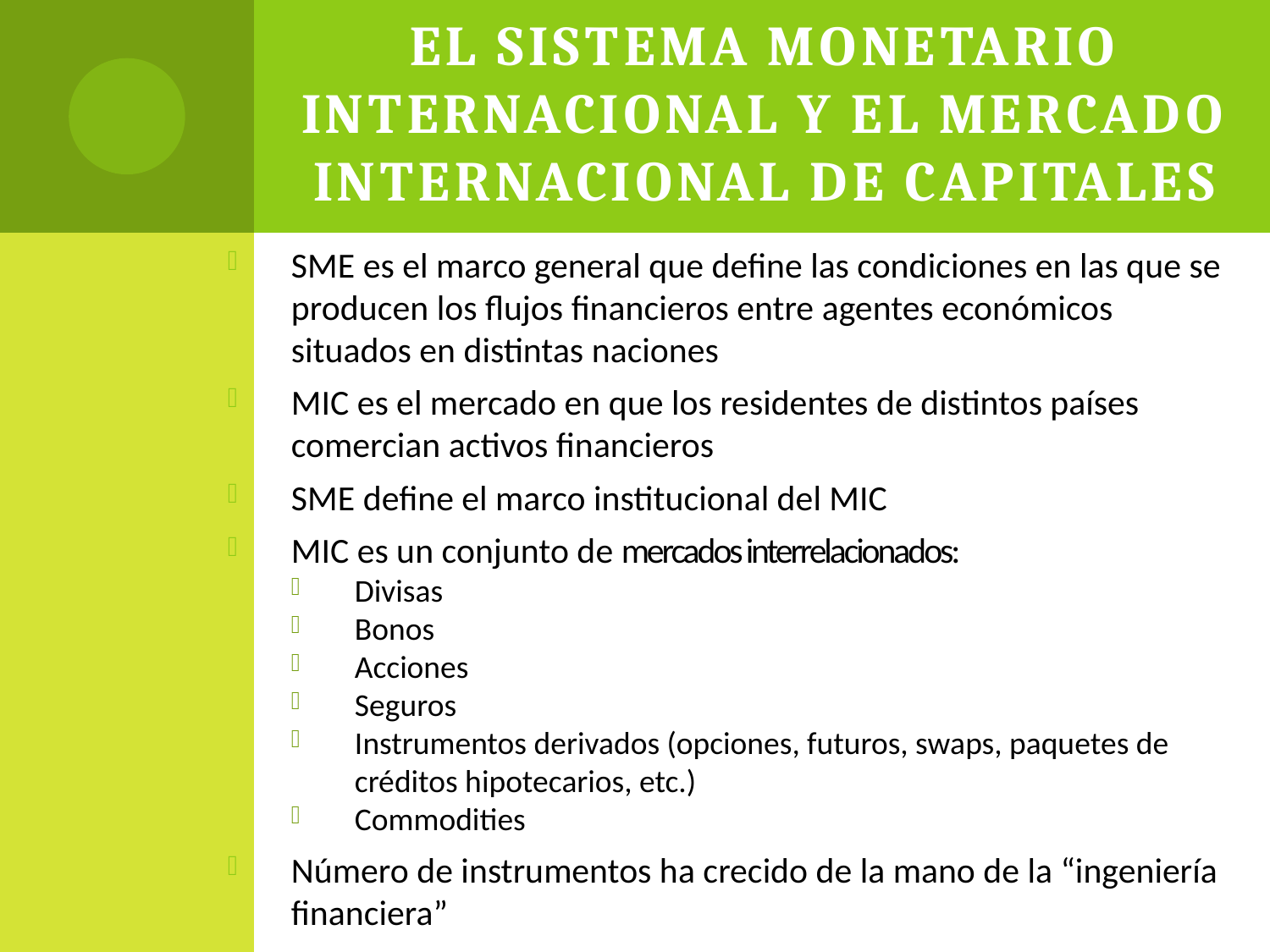

# El sistema monetario internacional y el mercado internacional de capitales
SME es el marco general que define las condiciones en las que se producen los flujos financieros entre agentes económicos situados en distintas naciones
MIC es el mercado en que los residentes de distintos países comercian activos financieros
SME define el marco institucional del MIC
MIC es un conjunto de mercados interrelacionados:
Divisas
Bonos
Acciones
Seguros
Instrumentos derivados (opciones, futuros, swaps, paquetes de créditos hipotecarios, etc.)
Commodities
Número de instrumentos ha crecido de la mano de la “ingeniería financiera”